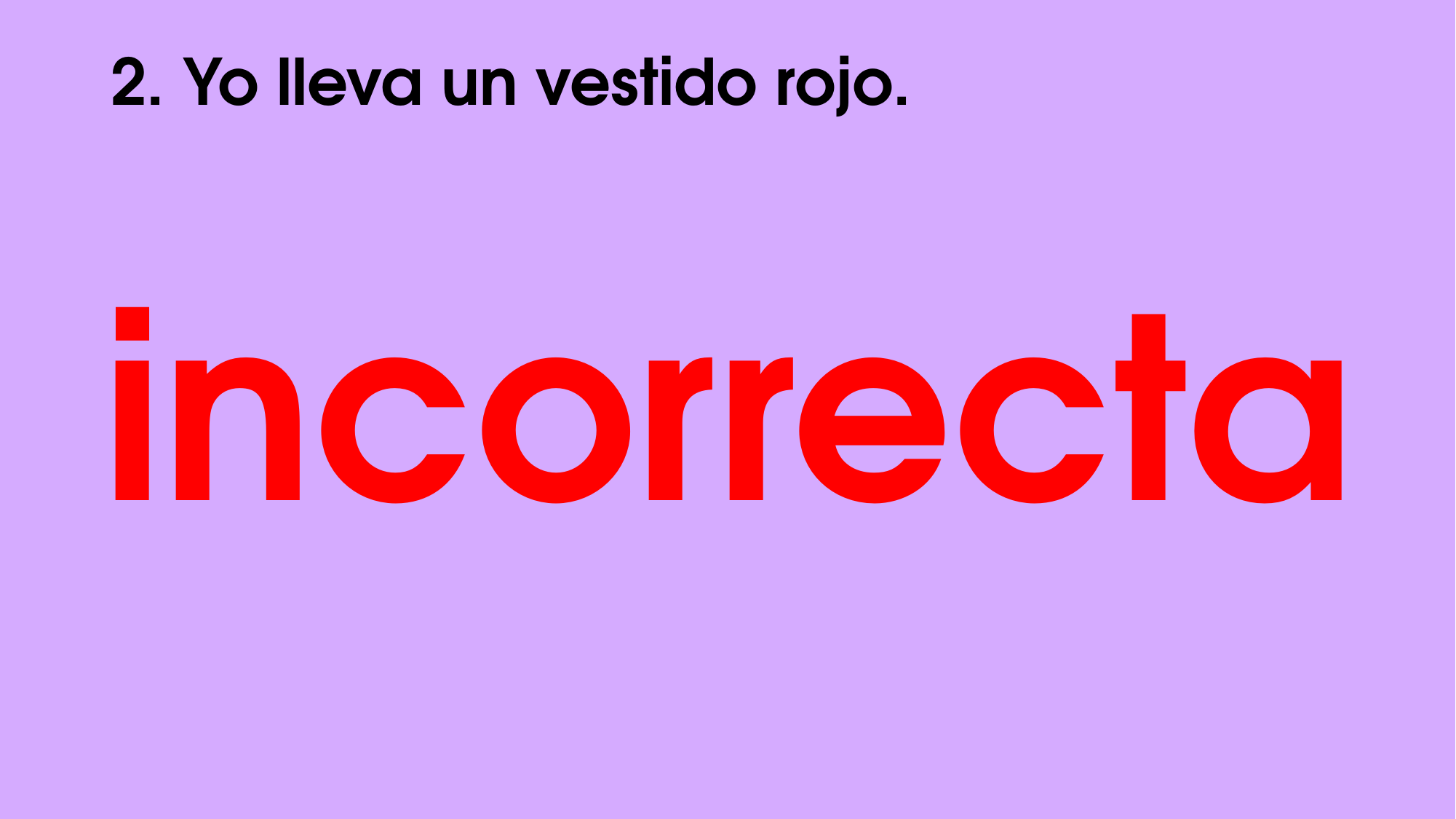

# 2. Yo lleva un vestido rojo.
incorrecta